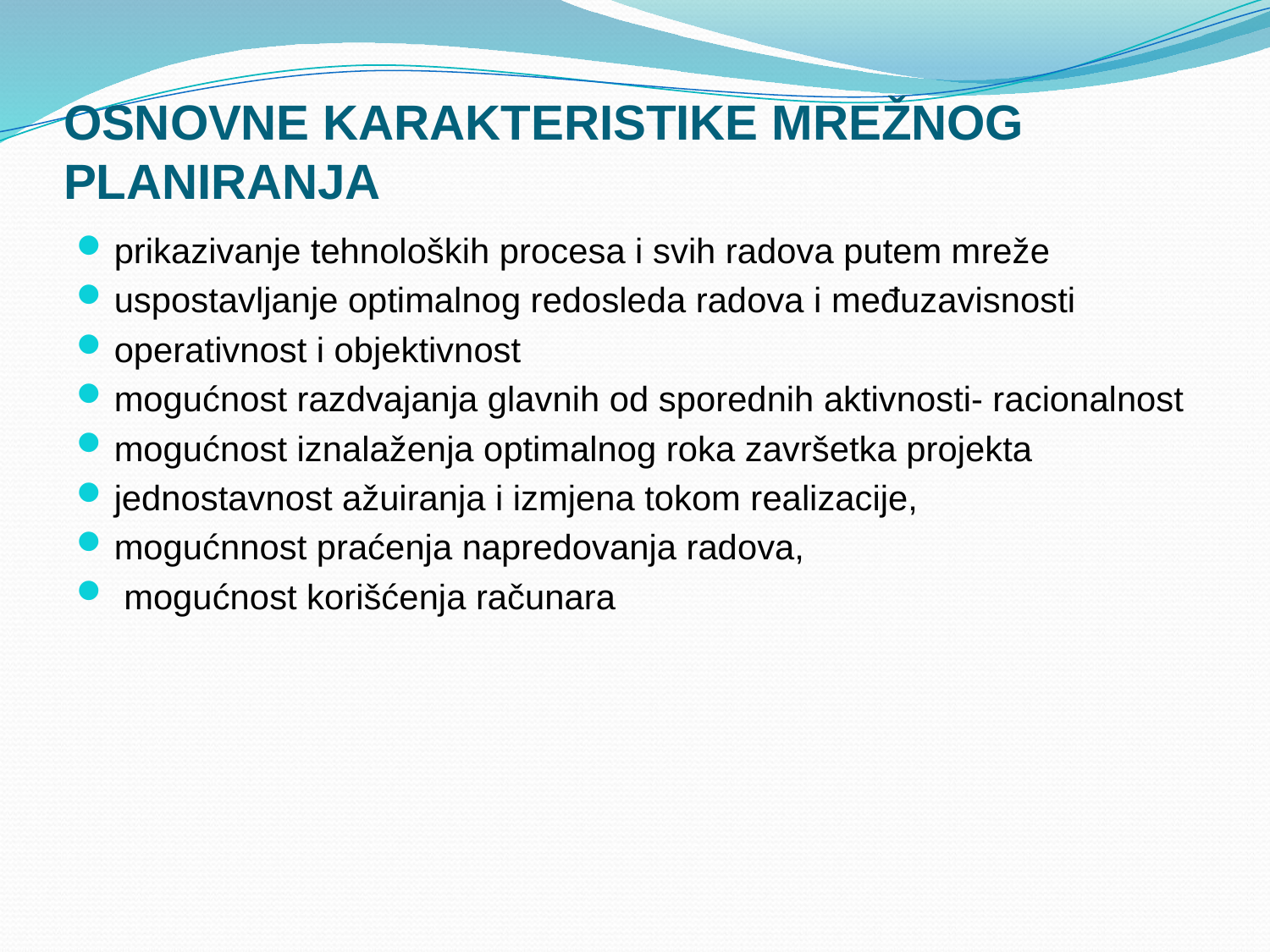

# OSNOVNE KARAKTERISTIKE MREŽNOG PLANIRANJA
prikazivanje tehnoloških procesa i svih radova putem mreže
uspostavljanje optimalnog redosleda radova i međuzavisnosti
operativnost i objektivnost
mogućnost razdvajanja glavnih od sporednih aktivnosti- racionalnost
mogućnost iznalaženja optimalnog roka završetka projekta
jednostavnost ažuiranja i izmjena tokom realizacije,
mogućnnost praćenja napredovanja radova,
 mogućnost korišćenja računara